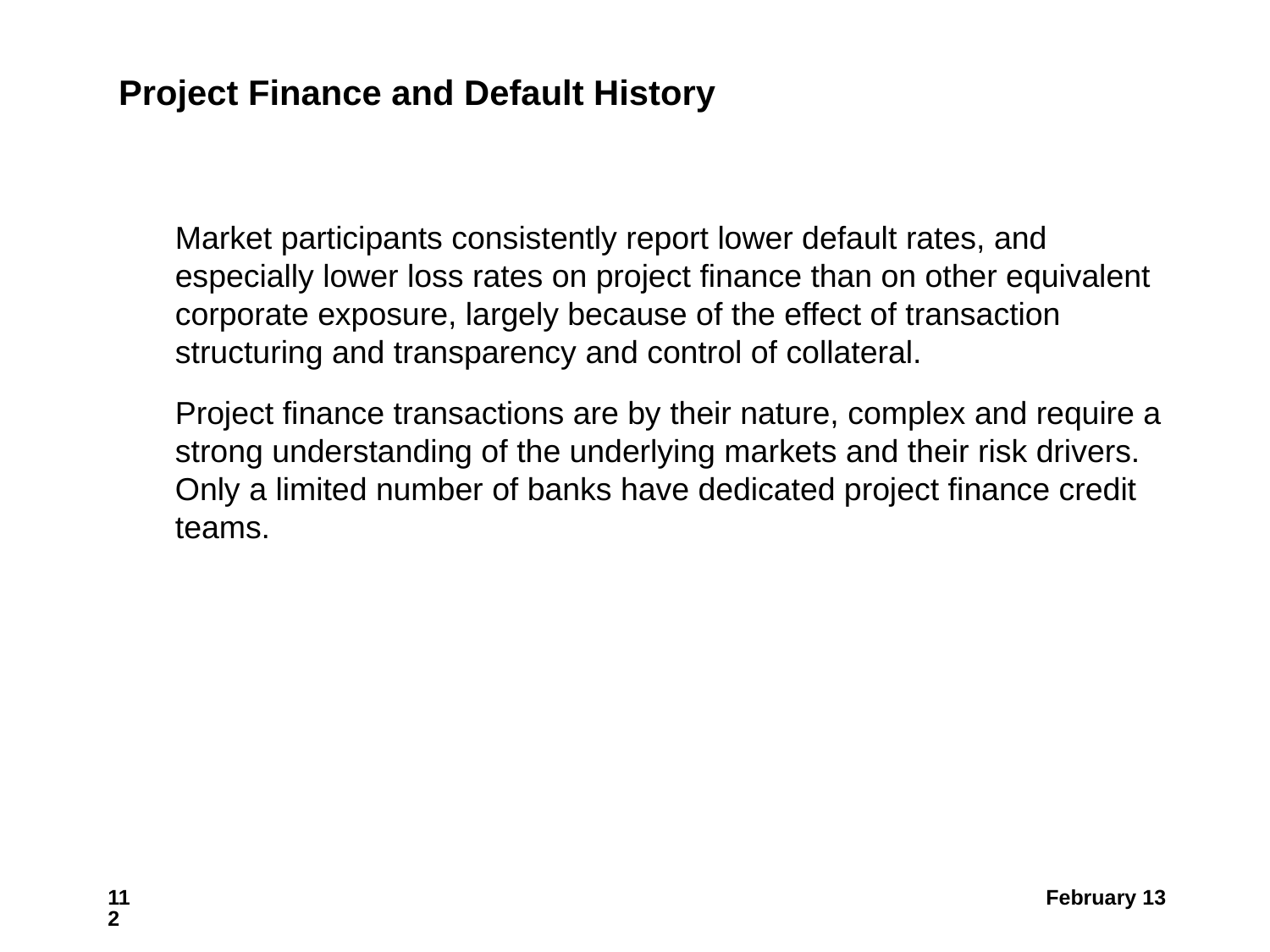

# Project Finance and Default History
	Market participants consistently report lower default rates, and especially lower loss rates on project finance than on other equivalent corporate exposure, largely because of the effect of transaction structuring and transparency and control of collateral.
	Project finance transactions are by their nature, complex and require a strong understanding of the underlying markets and their risk drivers.  Only a limited number of banks have dedicated project finance credit teams.